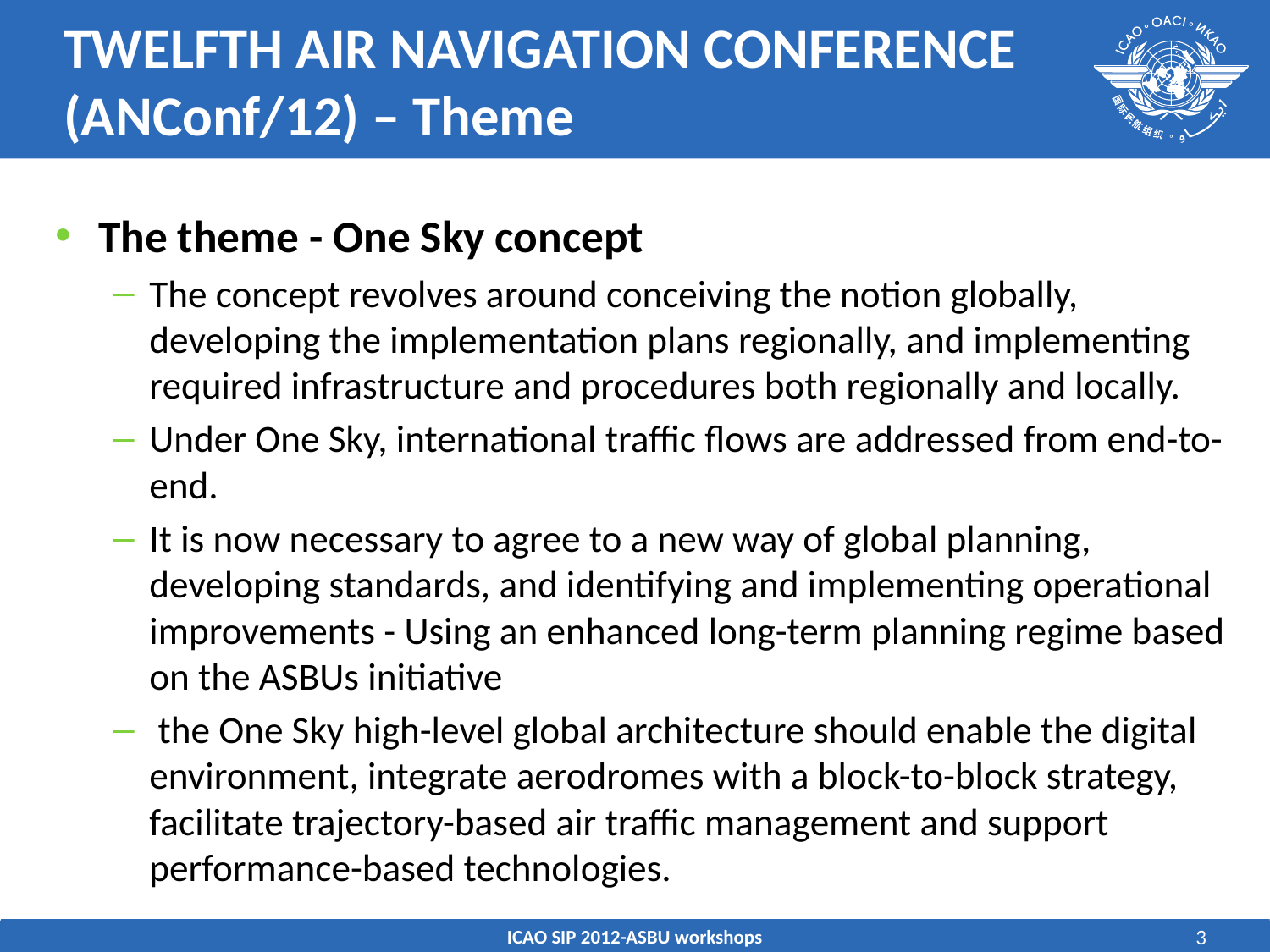

# TWELFTH AIR NAVIGATION CONFERENCE (ANConf/12) – Theme
The theme - One Sky concept
The concept revolves around conceiving the notion globally, developing the implementation plans regionally, and implementing required infrastructure and procedures both regionally and locally.
Under One Sky, international traffic flows are addressed from end-to-end.
It is now necessary to agree to a new way of global planning, developing standards, and identifying and implementing operational improvements - Using an enhanced long-term planning regime based on the ASBUs initiative
 the One Sky high-level global architecture should enable the digital environment, integrate aerodromes with a block-to-block strategy, facilitate trajectory-based air traffic management and support performance-based technologies.

ICAO SIP 2012-ASBU workshops
3